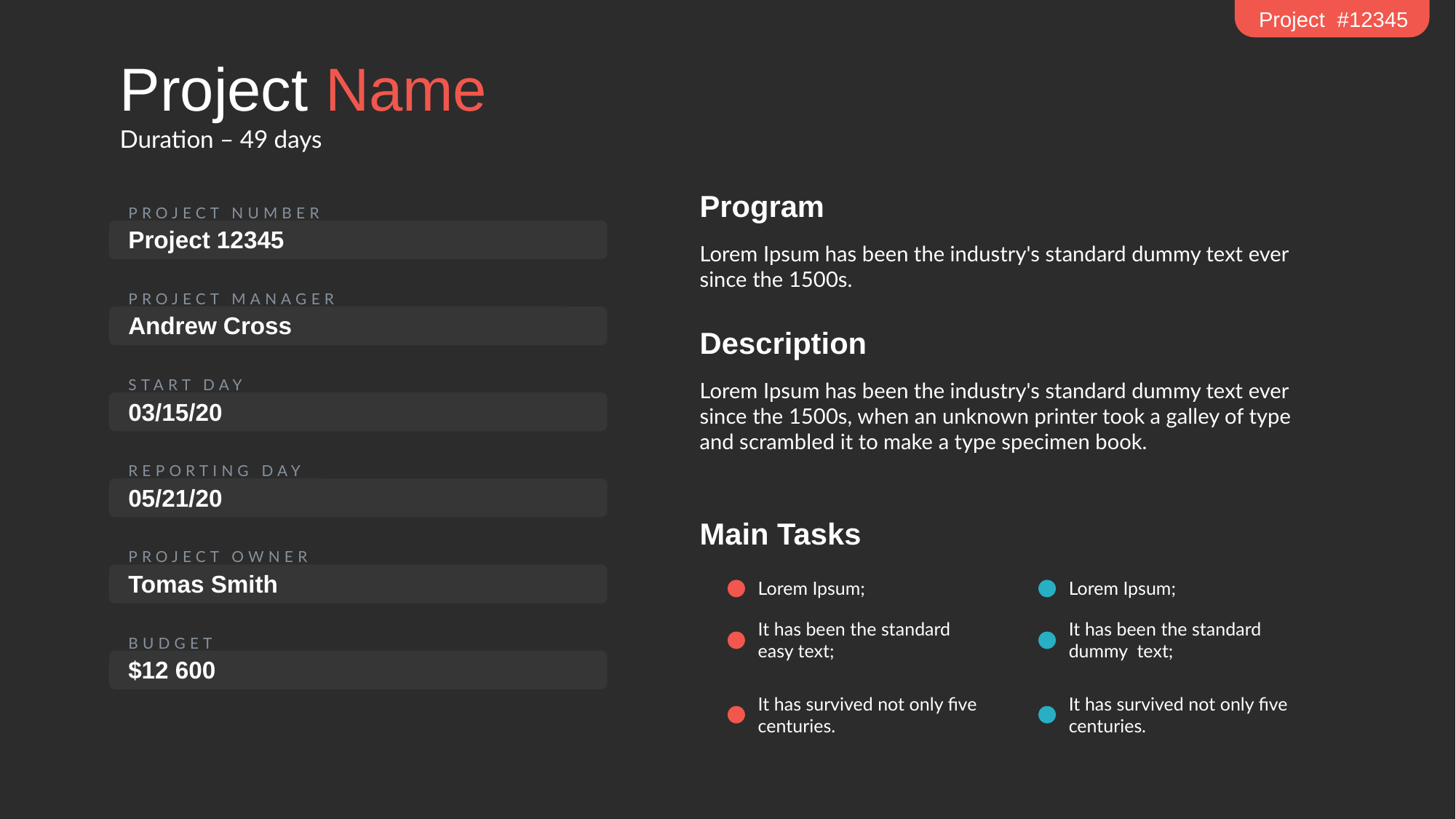

Project  #12345
# Project Name
Duration – 49 days
Program
PROJECT NUMBER
Project 12345

Lorem Ipsum has been the industry's standard dummy text ever since the 1500s.
PROJECT MANAGER
Andrew Cross

Description
START DAY
03/15/20

Lorem Ipsum has been the industry's standard dummy text ever since the 1500s, when an unknown printer took a galley of type and scrambled it to make a type specimen book.
REPORTING DAY
05/21/20

Main Tasks
PROJECT OWNER
Tomas Smith

Lorem Ipsum;
Lorem Ipsum;

It has been the standard easy text;
It has been the standard dummy  text;
BUDGET
$12 600

It has survived not only five centuries.
It has survived not only five centuries.